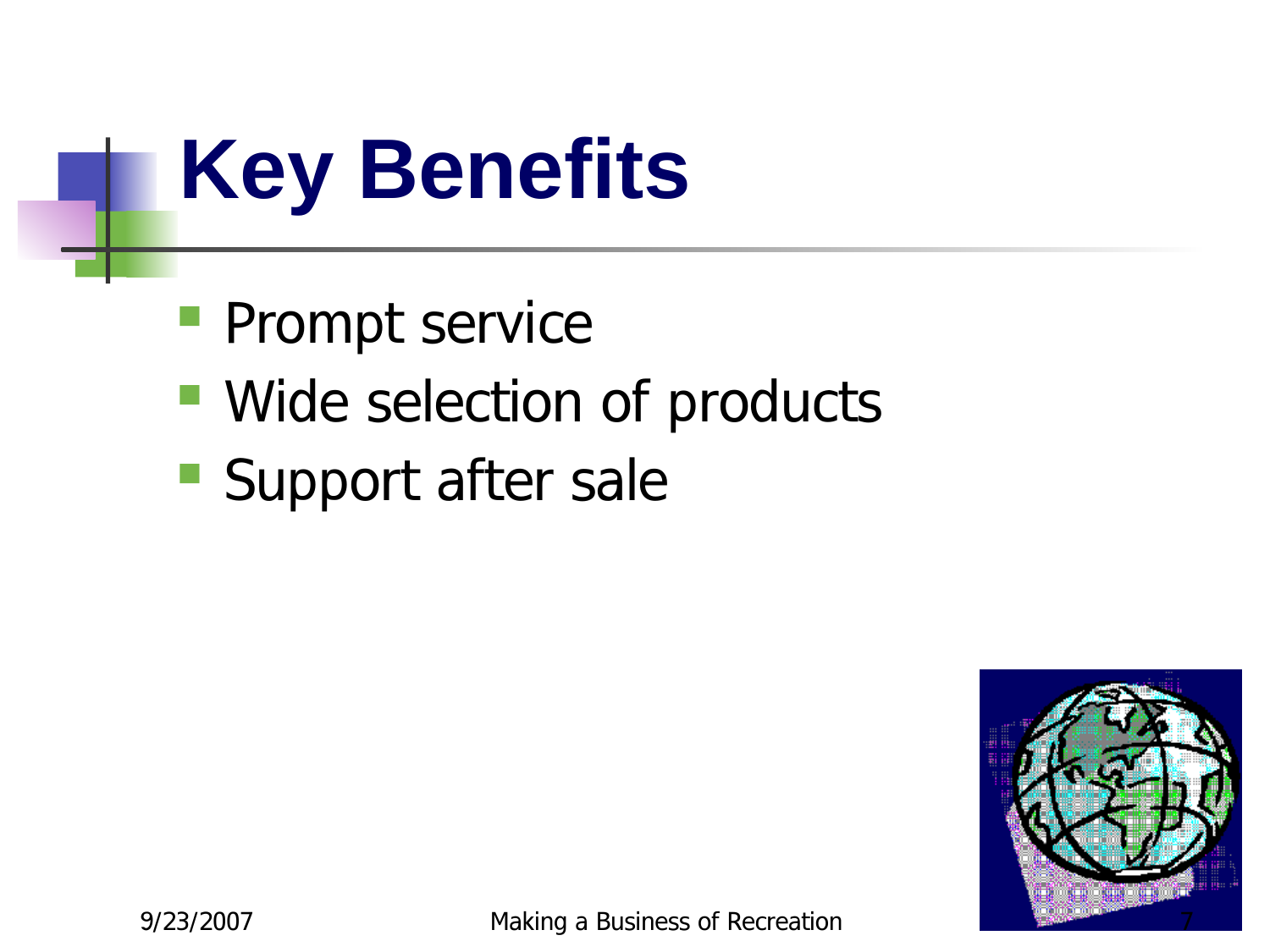

# Key Benefits
Prompt service
Wide selection of products
Support after sale

9/23/2007
Making a Business of Recreation
7